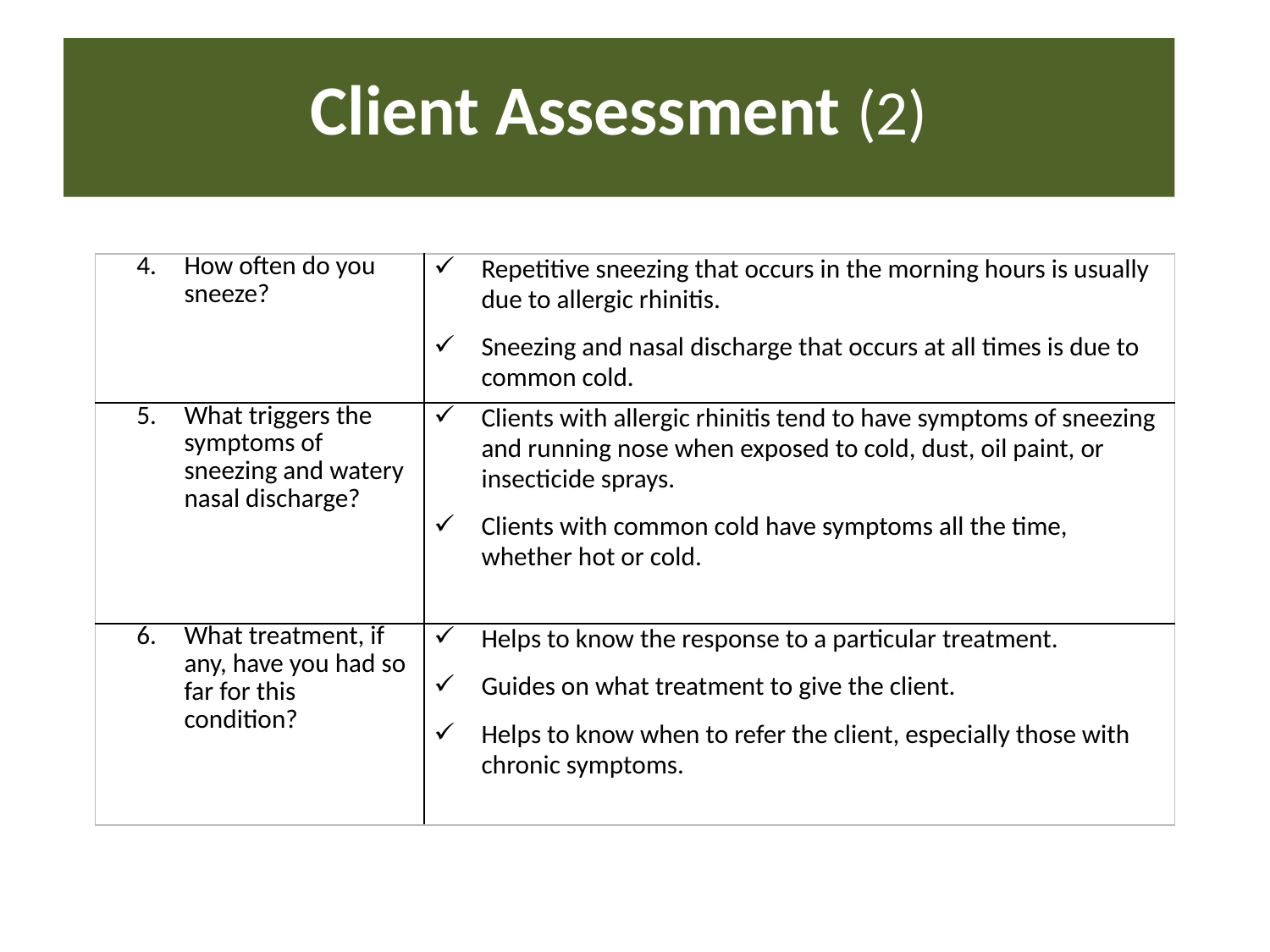

# Client Assessment (2)
| How often do you sneeze? | Repetitive sneezing that occurs in the morning hours is usually due to allergic rhinitis. Sneezing and nasal discharge that occurs at all times is due to common cold. |
| --- | --- |
| What triggers the symptoms of sneezing and watery nasal discharge? | Clients with allergic rhinitis tend to have symptoms of sneezing and running nose when exposed to cold, dust, oil paint, or insecticide sprays. Clients with common cold have symptoms all the time, whether hot or cold. |
| What treatment, if any, have you had so far for this condition? | Helps to know the response to a particular treatment. Guides on what treatment to give the client. Helps to know when to refer the client, especially those with chronic symptoms. |